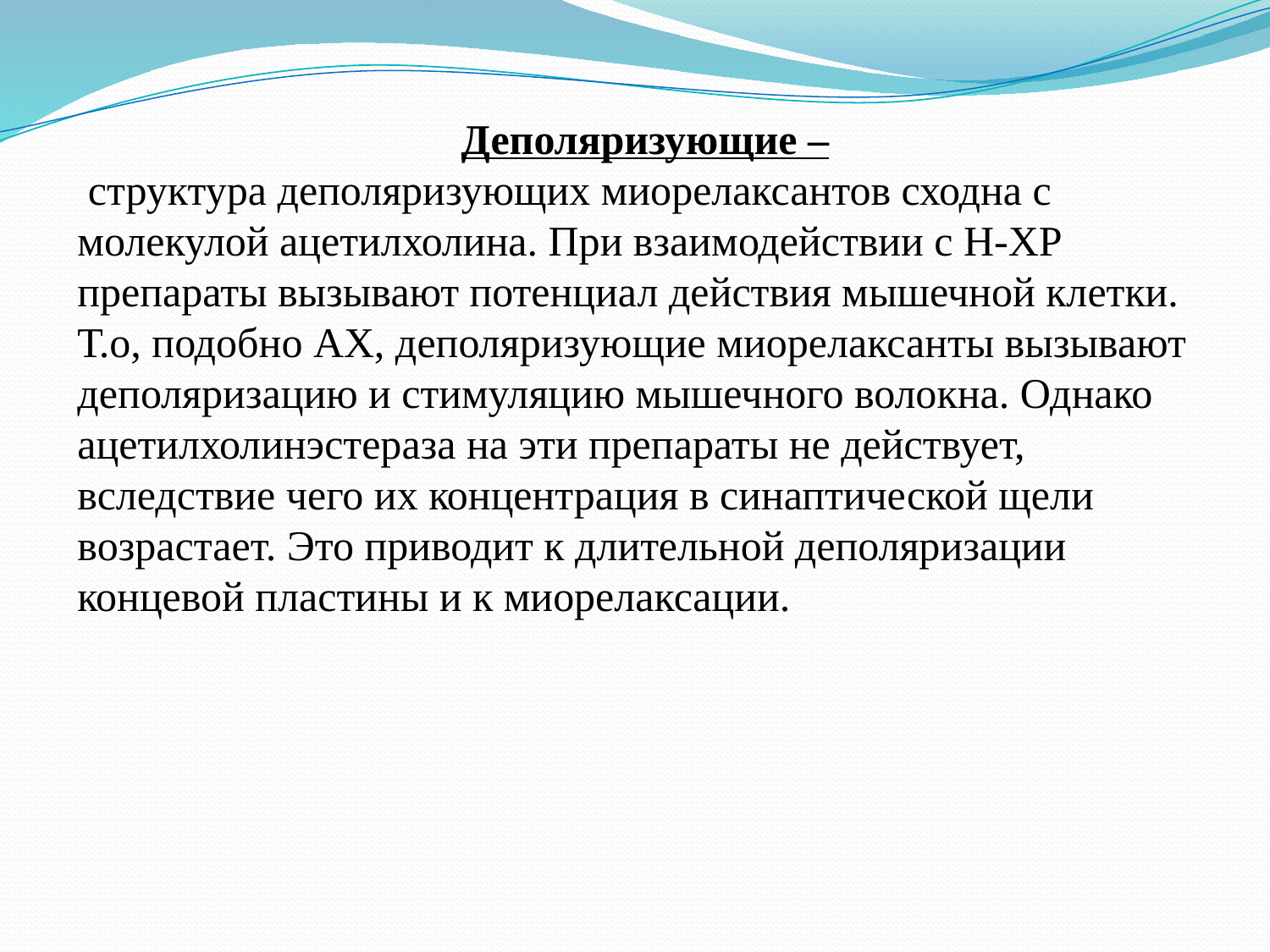

Деполяризующие –
 структура деполяризующих миорелаксантов сходна с молекулой ацетилхолина. При взаимодействии с Н-ХР препараты вызывают потенциал действия мышечной клетки. Т.о, подобно АХ, деполяризующие миорелаксанты вызывают деполяризацию и стимуляцию мышечного волокна. Однако ацетилхолинэстераза на эти препараты не действует, вследствие чего их концентрация в синаптической щели возрастает. Это приводит к длительной деполяризации концевой пластины и к миорелаксации.